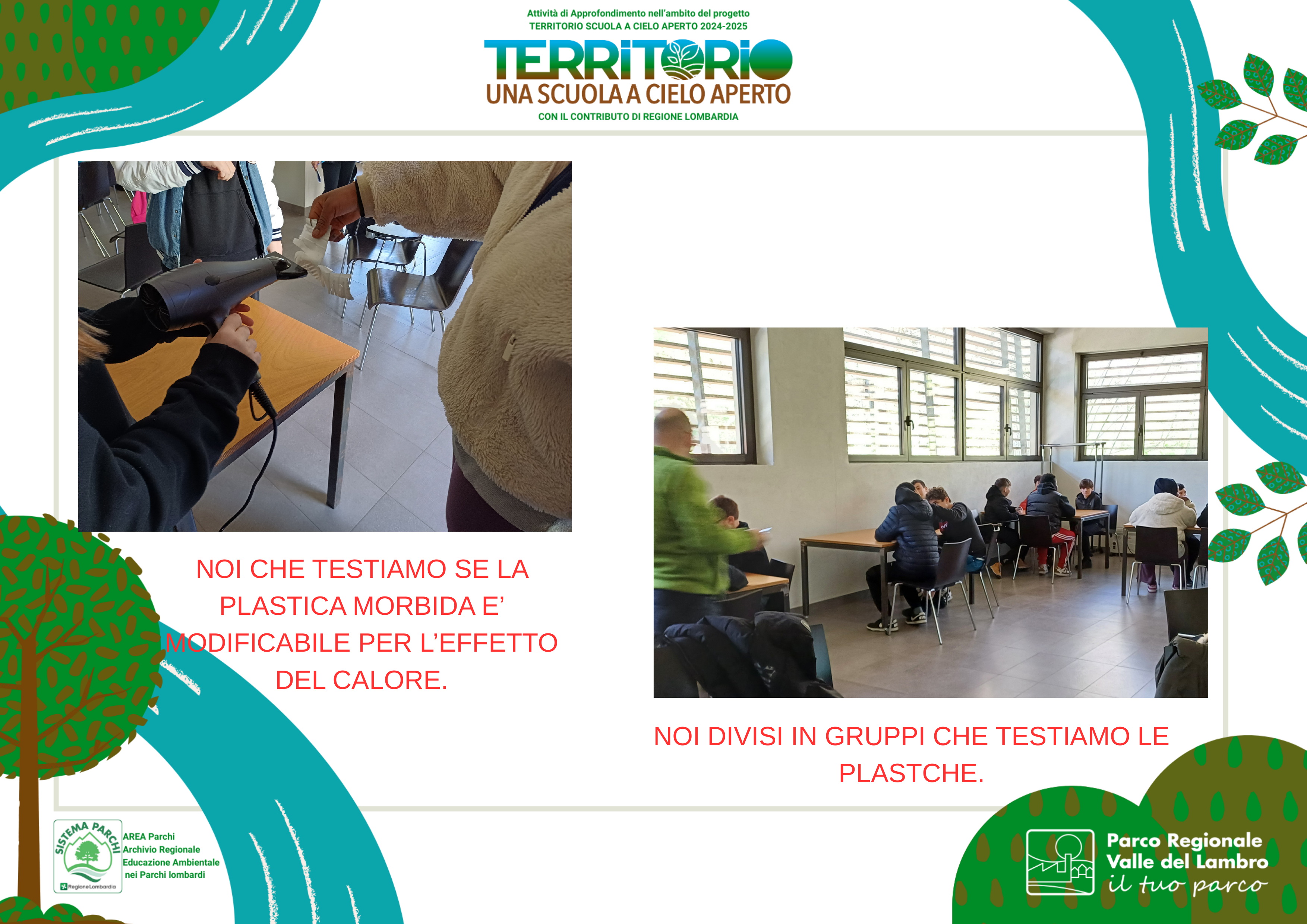

NOI CHE TESTIAMO SE LA PLASTICA MORBIDA E’ MODIFICABILE PER L’EFFETTO DEL CALORE.
NOI DIVISI IN GRUPPI CHE TESTIAMO LE PLASTCHE.